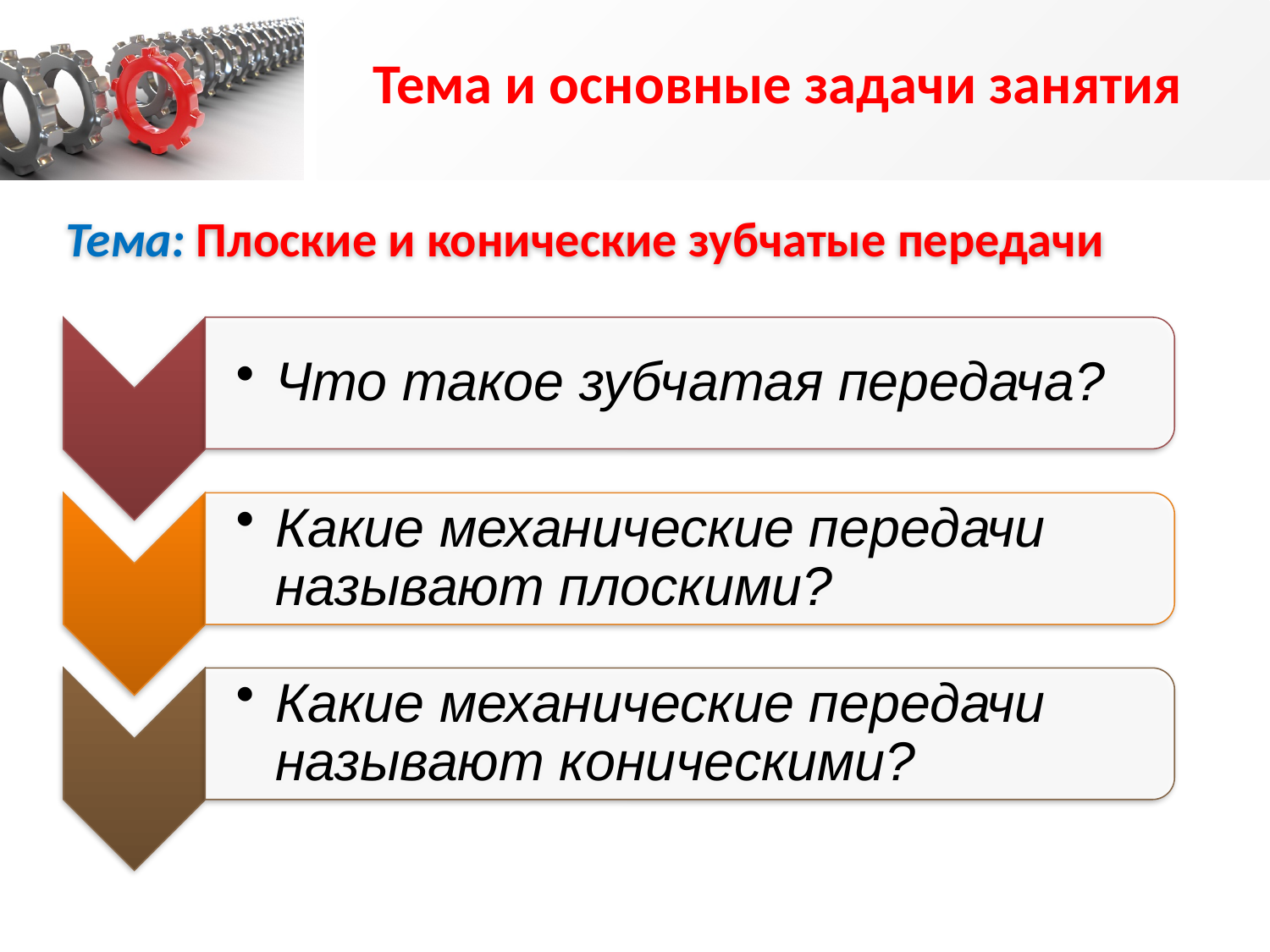

Тема и основные задачи занятия
Тема: Плоские и конические зубчатые передачи

Что такое зубчатая передача?

Какие механические передачи называют плоскими?

Какие механические передачи называют коническими?